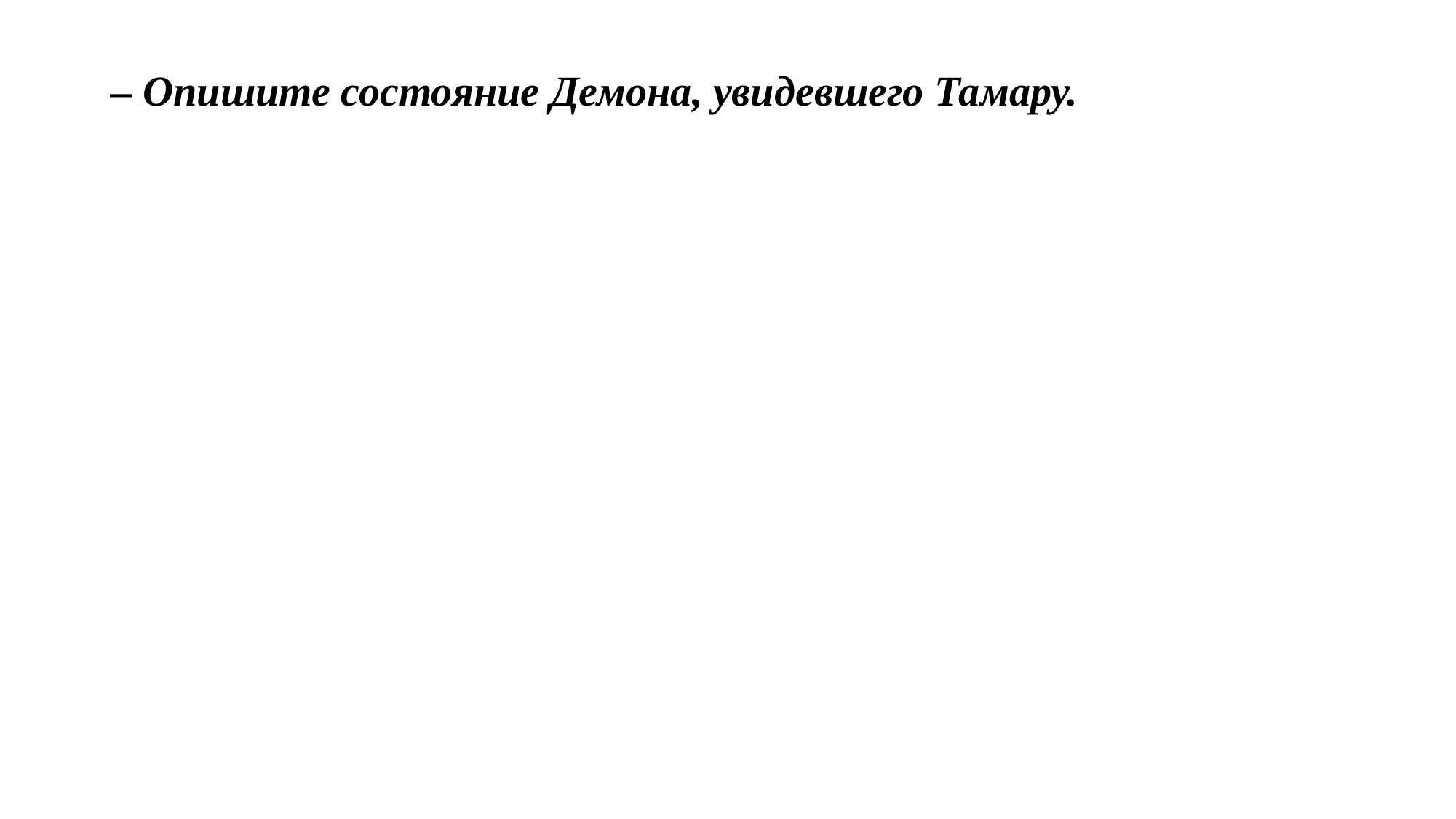

#
– Опишите состояние Демона, увидевшего Тамару.